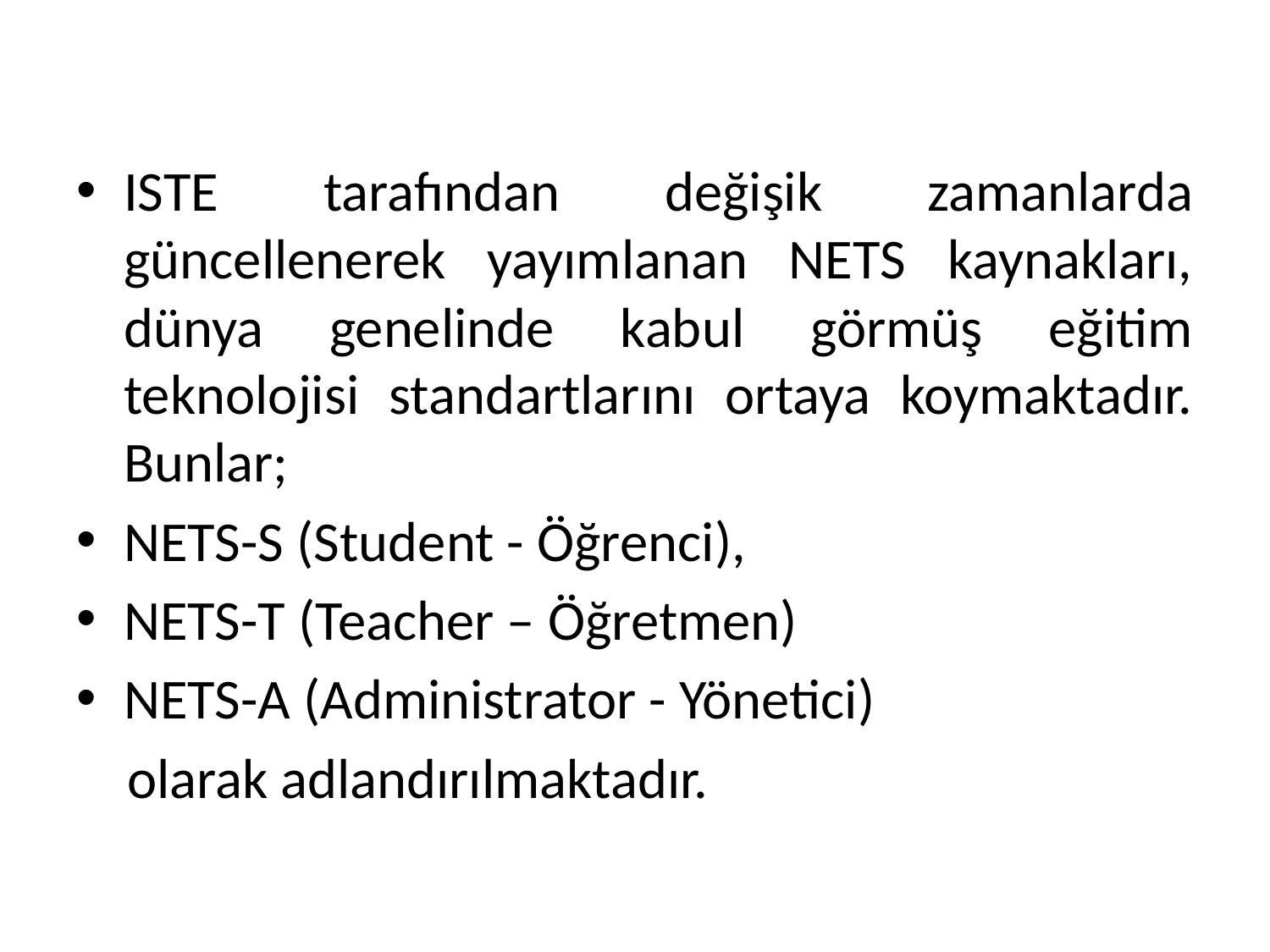

ISTE tarafından değişik zamanlarda güncellenerek yayımlanan NETS kaynakları, dünya genelinde kabul görmüş eğitim teknolojisi standartlarını ortaya koymaktadır. Bunlar;
NETS-S (Student - Öğrenci),
NETS-T (Teacher – Öğretmen)
NETS-A (Administrator - Yönetici)
    olarak adlandırılmaktadır.